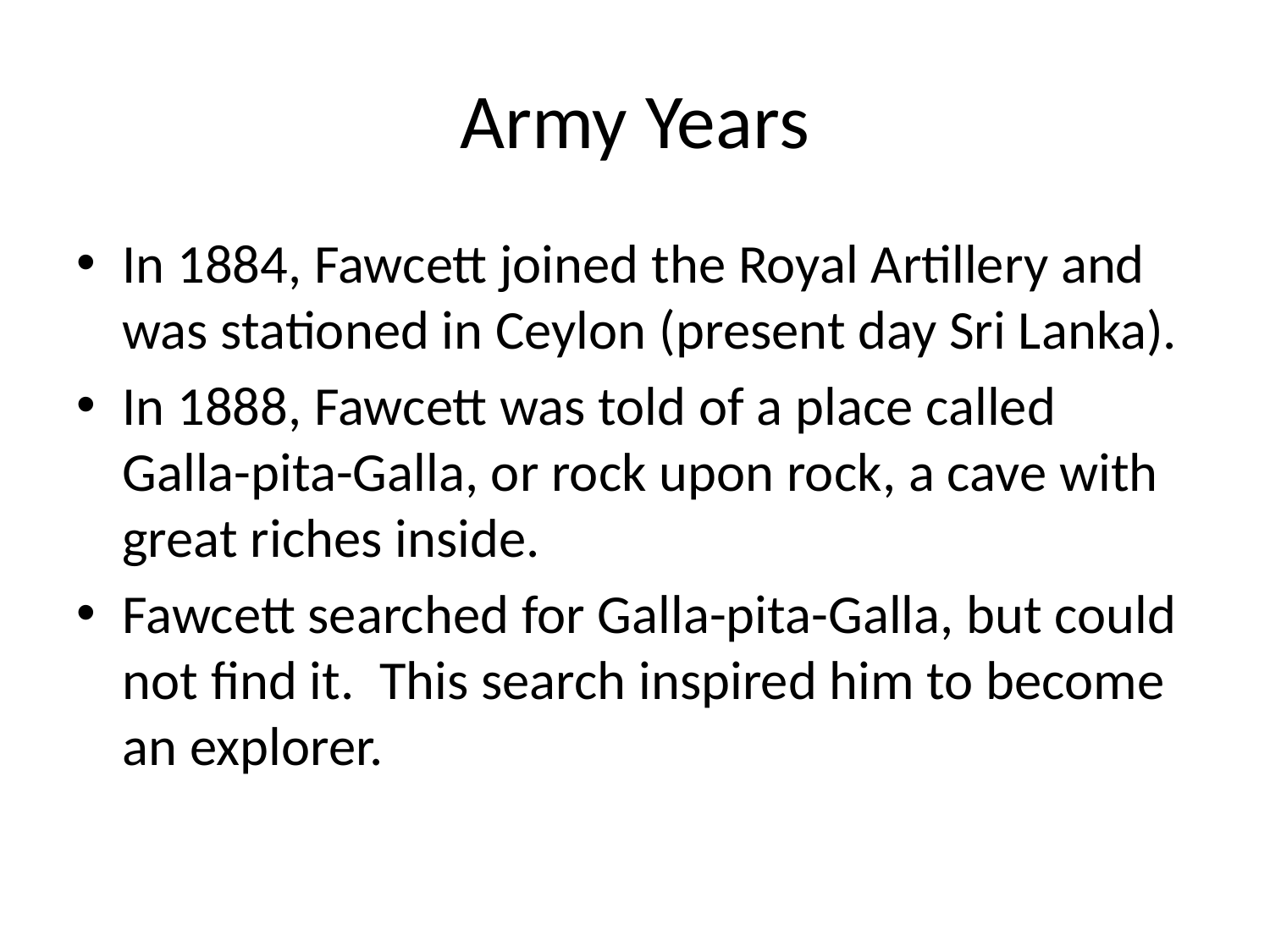

# Army Years
In 1884, Fawcett joined the Royal Artillery and was stationed in Ceylon (present day Sri Lanka).
In 1888, Fawcett was told of a place called Galla-pita-Galla, or rock upon rock, a cave with great riches inside.
Fawcett searched for Galla-pita-Galla, but could not find it.  This search inspired him to become an explorer.